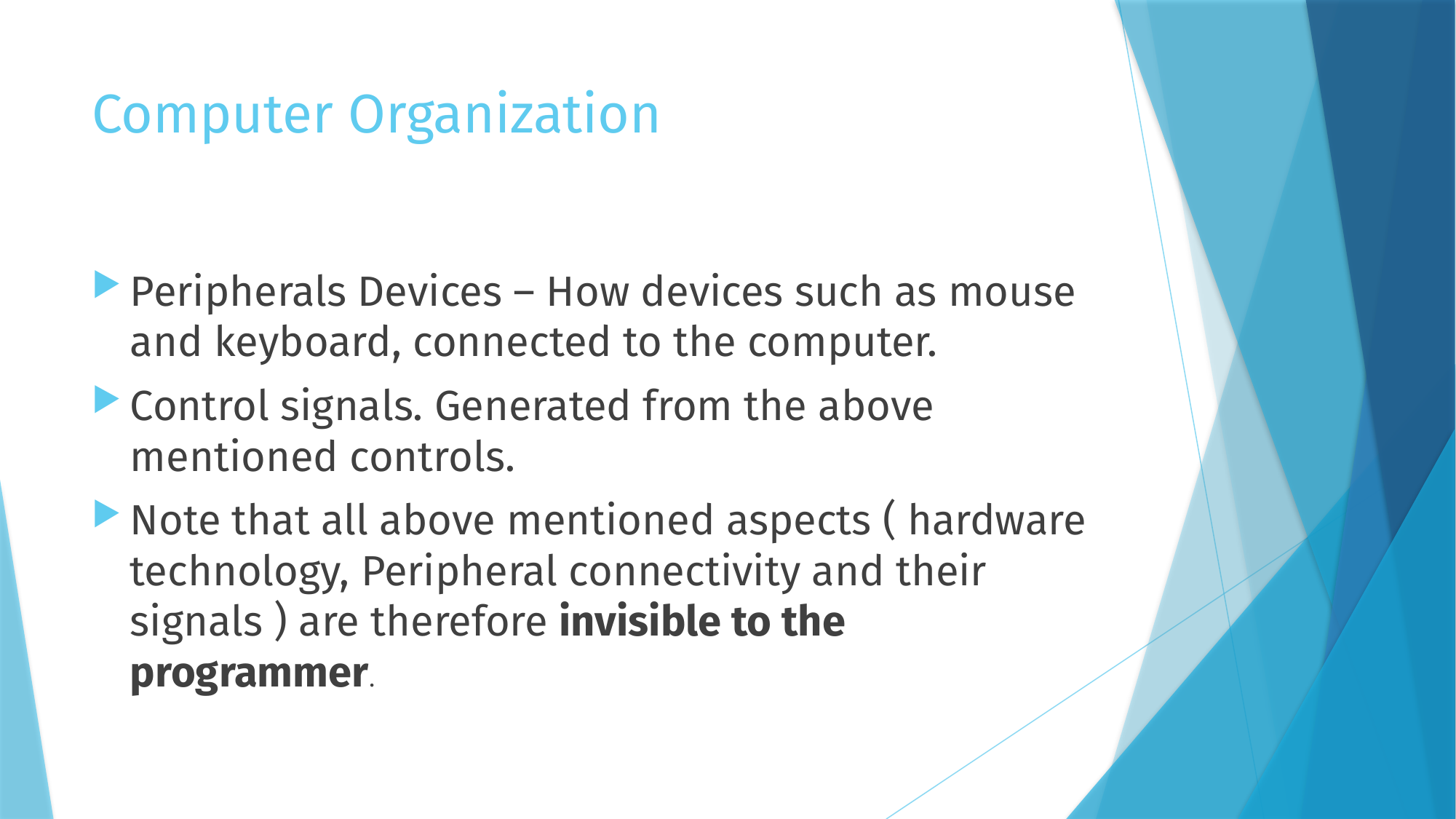

# Computer Organization
Peripherals Devices – How devices such as mouse and keyboard, connected to the computer.
Control signals. Generated from the above mentioned controls.
Note that all above mentioned aspects ( hardware technology, Peripheral connectivity and their signals ) are therefore invisible to the programmer.